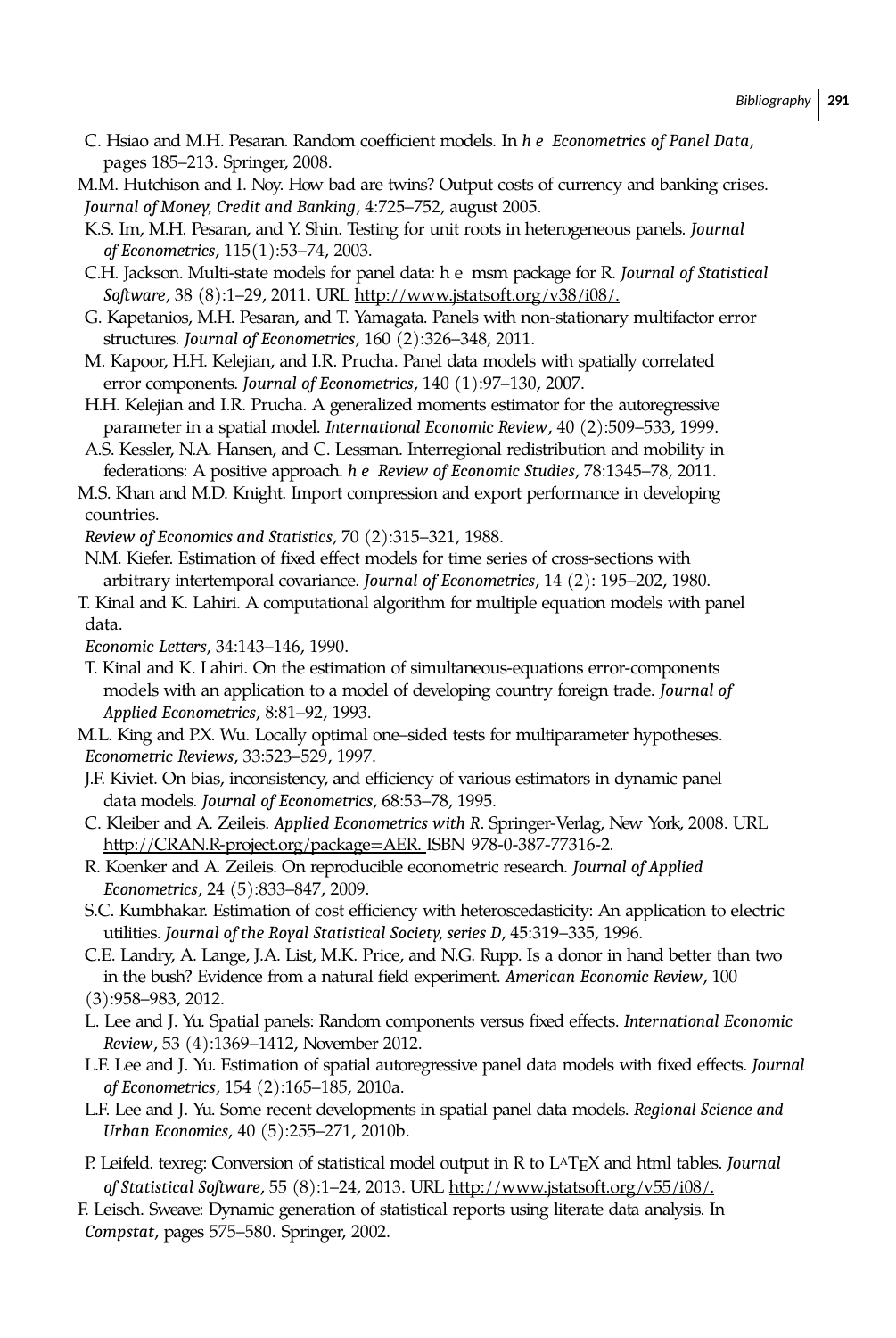

Bibliography  291

C. Hsiao and M.H. Pesaran. Random coeﬃcient models. In he Econometrics of Panel Data, pages 185–213. Springer, 2008.
M.M. Hutchison and I. Noy. How bad are twins? Output costs of currency and banking crises.
Journal of Money, Credit and Banking, 4:725–752, august 2005.
K.S. Im, M.H. Pesaran, and Y. Shin. Testing for unit roots in heterogeneous panels. Journal of Econometrics, 115(1):53–74, 2003.
C.H. Jackson. Multi-state models for panel data: he msm package for R. Journal of Statistical Software, 38 (8):1–29, 2011. URL http://www.jstatsoft.org/v38/i08/.
G. Kapetanios, M.H. Pesaran, and T. Yamagata. Panels with non-stationary multifactor error structures. Journal of Econometrics, 160 (2):326–348, 2011.
M. Kapoor, H.H. Kelejian, and I.R. Prucha. Panel data models with spatially correlated error components. Journal of Econometrics, 140 (1):97–130, 2007.
H.H. Kelejian and I.R. Prucha. A generalized moments estimator for the autoregressive parameter in a spatial model. International Economic Review, 40 (2):509–533, 1999.
A.S. Kessler, N.A. Hansen, and C. Lessman. Interregional redistribution and mobility in federations: A positive approach. he Review of Economic Studies, 78:1345–78, 2011.
M.S. Khan and M.D. Knight. Import compression and export performance in developing countries.
Review of Economics and Statistics, 70 (2):315–321, 1988.
N.M. Kiefer. Estimation of ﬁxed effect models for time series of cross-sections with arbitrary intertemporal covariance. Journal of Econometrics, 14 (2): 195–202, 1980.
T. Kinal and K. Lahiri. A computational algorithm for multiple equation models with panel data.
Economic Letters, 34:143–146, 1990.
T. Kinal and K. Lahiri. On the estimation of simultaneous-equations error-components models with an application to a model of developing country foreign trade. Journal of Applied Econometrics, 8:81–92, 1993.
M.L. King and P.X. Wu. Locally optimal one–sided tests for multiparameter hypotheses.
Econometric Reviews, 33:523–529, 1997.
J.F. Kiviet. On bias, inconsistency, and eﬃciency of various estimators in dynamic panel data models. Journal of Econometrics, 68:53–78, 1995.
C. Kleiber and A. Zeileis. Applied Econometrics with R. Springer-Verlag, New York, 2008. URL http://CRAN.R-project.org/package=AER. ISBN 978-0-387-77316-2.
R. Koenker and A. Zeileis. On reproducible econometric research. Journal of Applied Econometrics, 24 (5):833–847, 2009.
S.C. Kumbhakar. Estimation of cost eﬃciency with heteroscedasticity: An application to electric utilities. Journal of the Royal Statistical Society, series D, 45:319–335, 1996.
C.E. Landry, A. Lange, J.A. List, M.K. Price, and N.G. Rupp. Is a donor in hand better than two in the bush? Evidence from a natural ﬁeld experiment. American Economic Review, 100
(3):958–983, 2012.
L. Lee and J. Yu. Spatial panels: Random components versus ﬁxed effects. International Economic Review, 53 (4):1369–1412, November 2012.
L.F. Lee and J. Yu. Estimation of spatial autoregressive panel data models with ﬁxed effects. Journal of Econometrics, 154 (2):165–185, 2010a.
L.F. Lee and J. Yu. Some recent developments in spatial panel data models. Regional Science and Urban Economics, 40 (5):255–271, 2010b.
P. Leifeld. texreg: Conversion of statistical model output in R to LATEX and html tables. Journal of Statistical Software, 55 (8):1–24, 2013. URL http://www.jstatsoft.org/v55/i08/.
F. Leisch. Sweave: Dynamic generation of statistical reports using literate data analysis. In
Compstat, pages 575–580. Springer, 2002.